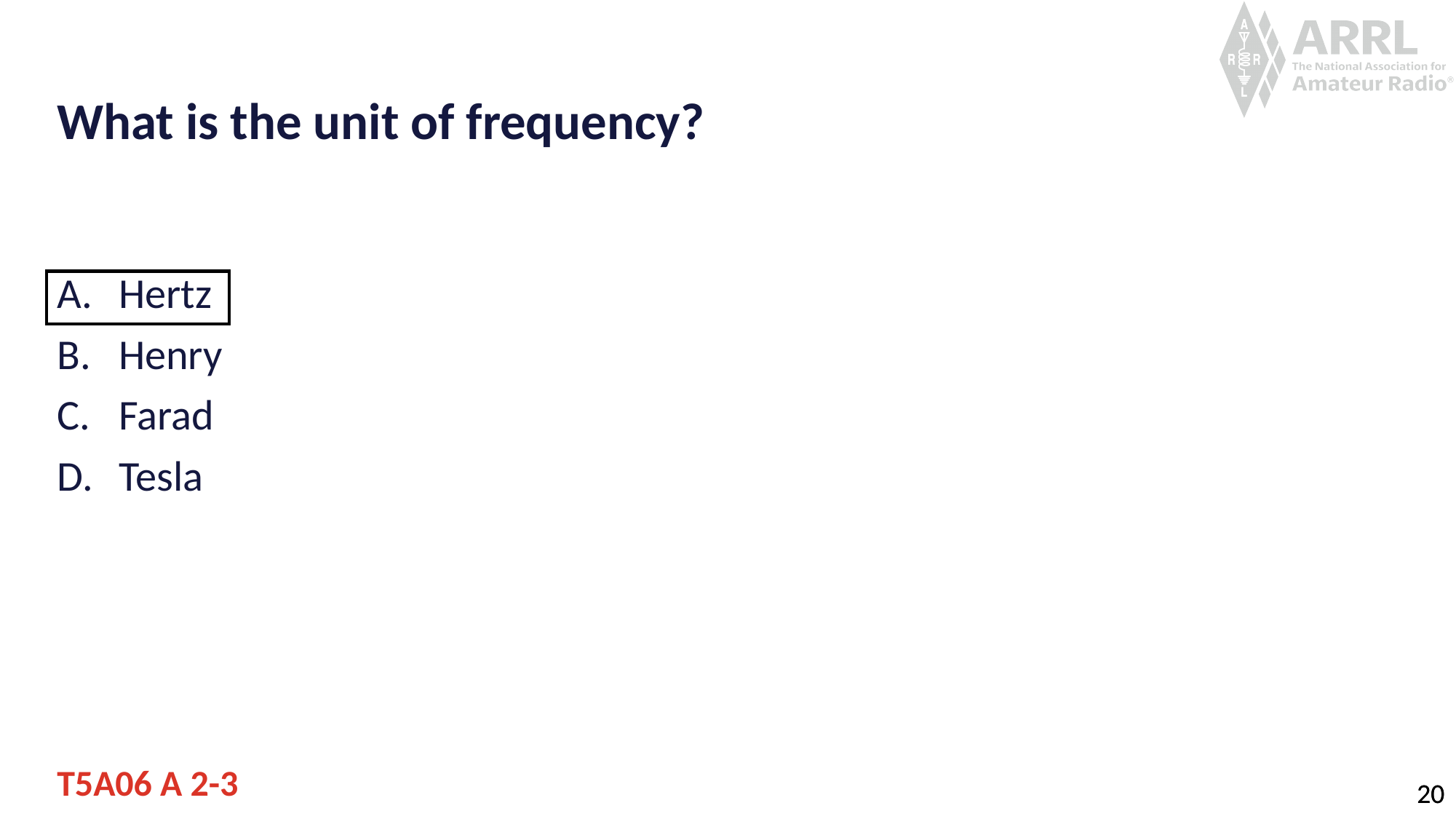

# What is the unit of frequency?
Hertz
Henry
Farad
Tesla

T5A06 A 2-3